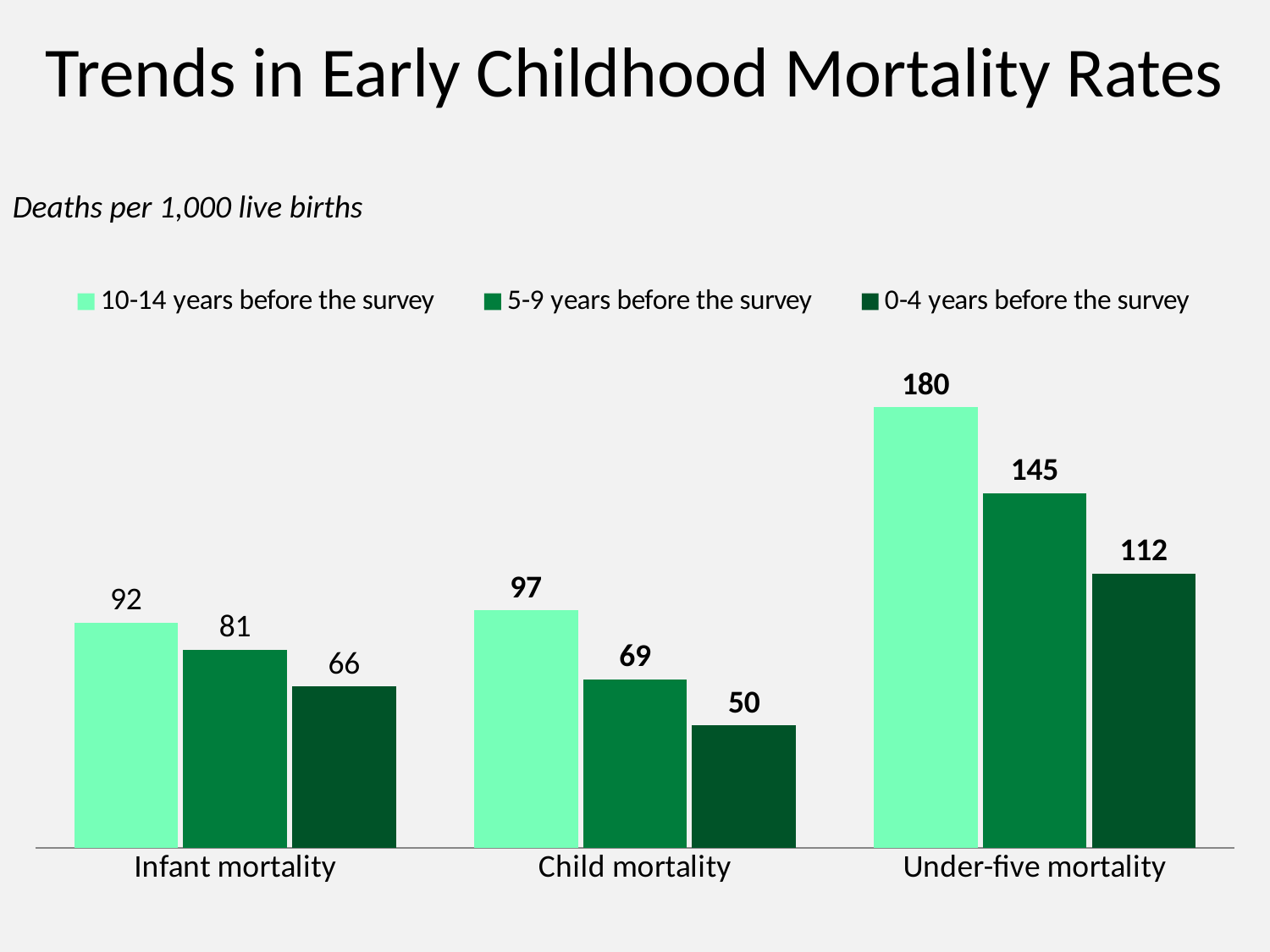

# Trends in Early Childhood Mortality Rates
Deaths per 1,000 live births

### Chart

| Category | 10-14 years before the survey | 5-9 years before the survey | 0-4 years before the survey |
|---|---|---|---|
| Infant mortality | 92.0 | 81.0 | 66.0 |
| Child mortality | 97.0 | 69.0 | 50.0 |
| Under-five mortality | 180.0 | 145.0 | 112.0 |